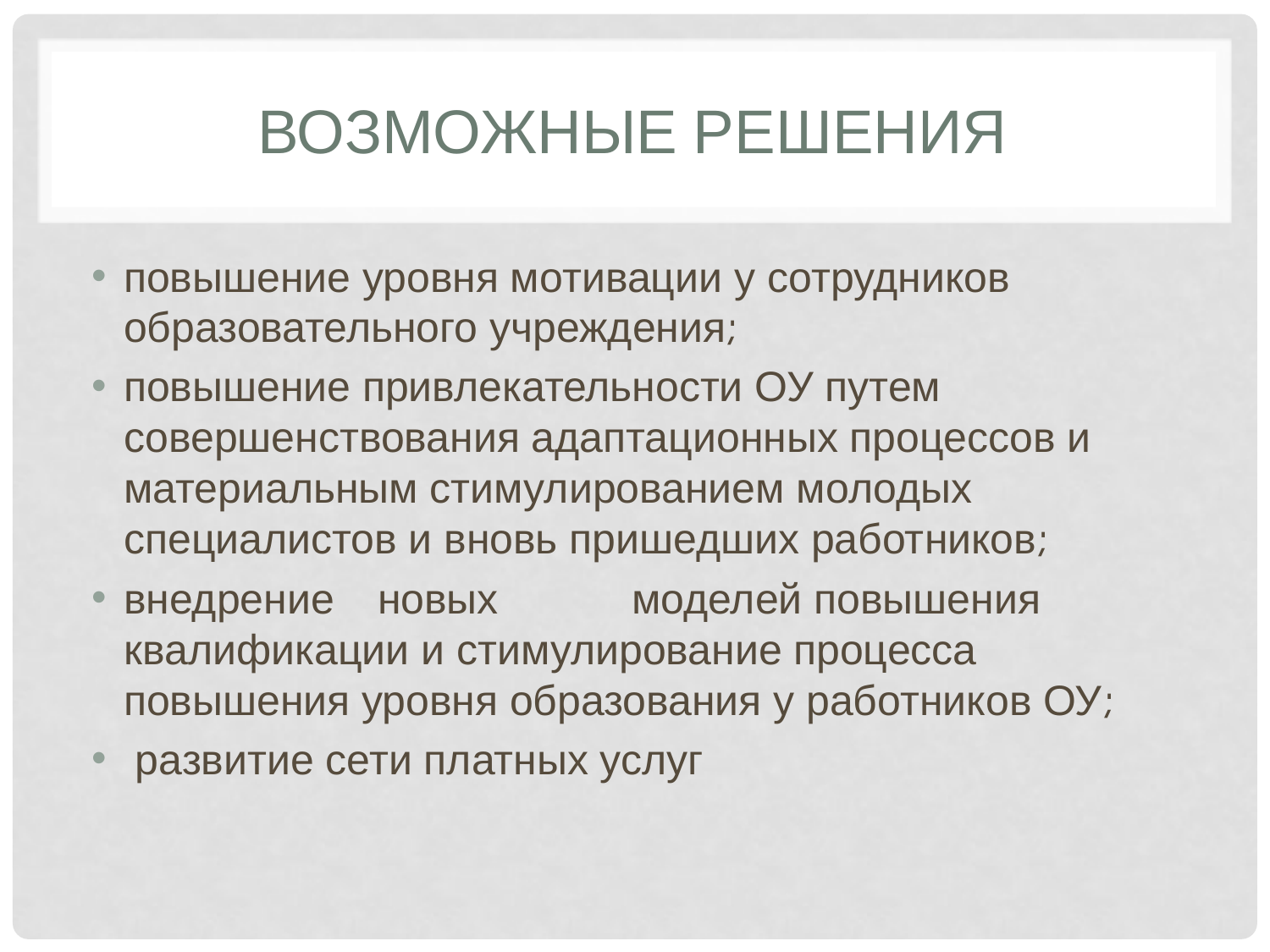

# Возможные решения
повышение уровня мотивации у сотрудников образовательного учреждения;
повышение привлекательности ОУ путем совершенствования адаптационных процессов и материальным стимулированием молодых специалистов и вновь пришедших работников;
внедрение 	новых 	моделей повышения квалификации и стимулирование процесса повышения уровня образования у работников ОУ;
 развитие сети платных услуг